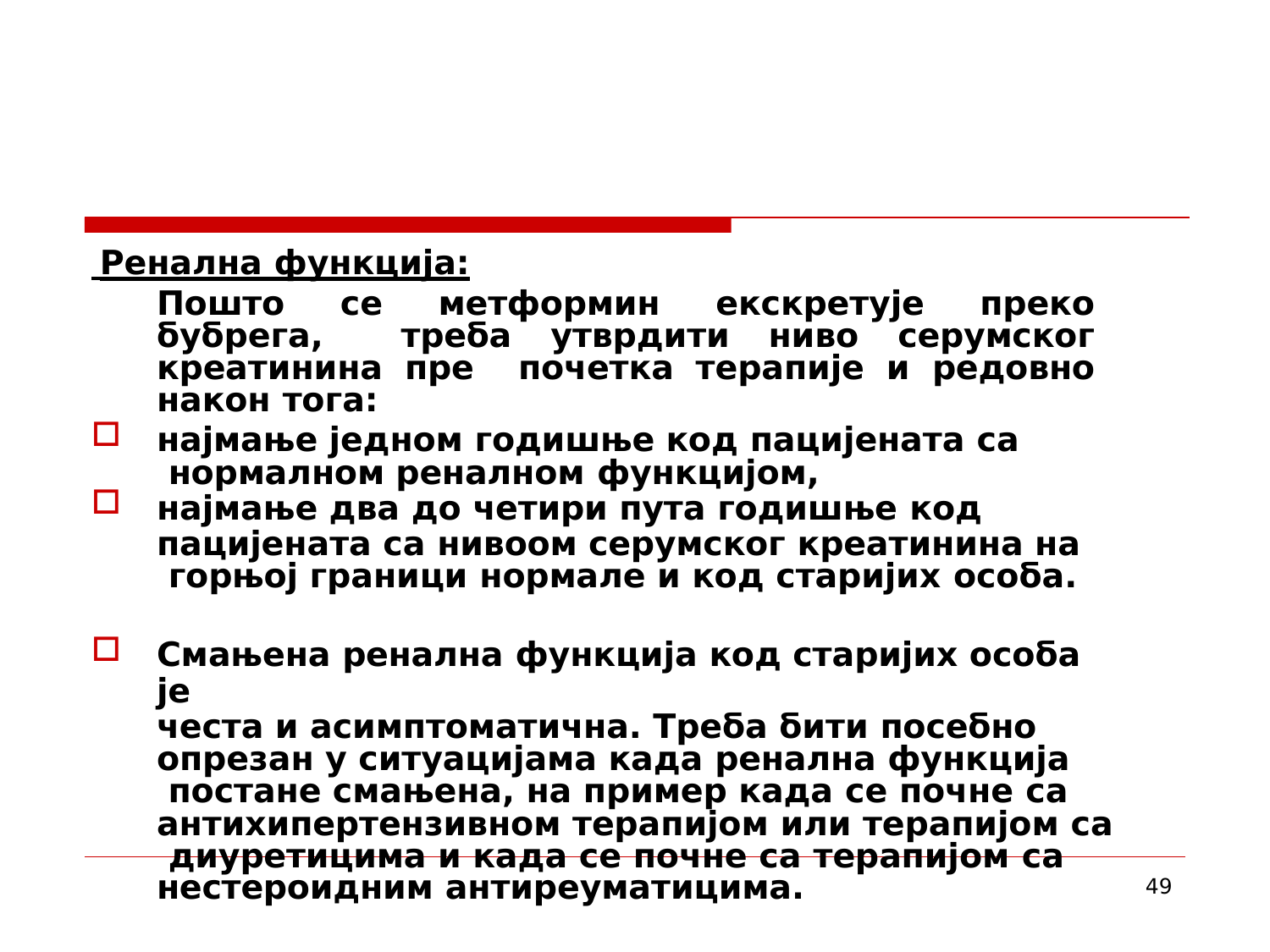

Ренална функција:
Пошто се метформин екскретује преко бубрега,  треба утврдити ниво серумског креатинина пре  почетка терапије и редовно након тога:
најмање једном годишње код пацијената са  нормалном реналном функцијом,
најмање два до четири пута годишње код
пацијената са нивоом серумског креатинина на  горњој граници нормале и код старијих особа.

Смањена ренална функција код старијих особа је
честа и асимптоматична. Треба бити посебно  опрезан у ситуацијама када ренална функција  постане смањена, на пример када се почне са
антихипертензивном терапијом или терапијом са  диуретицима и када се почне са терапијом са
нестероидним антиреуматицима.

49